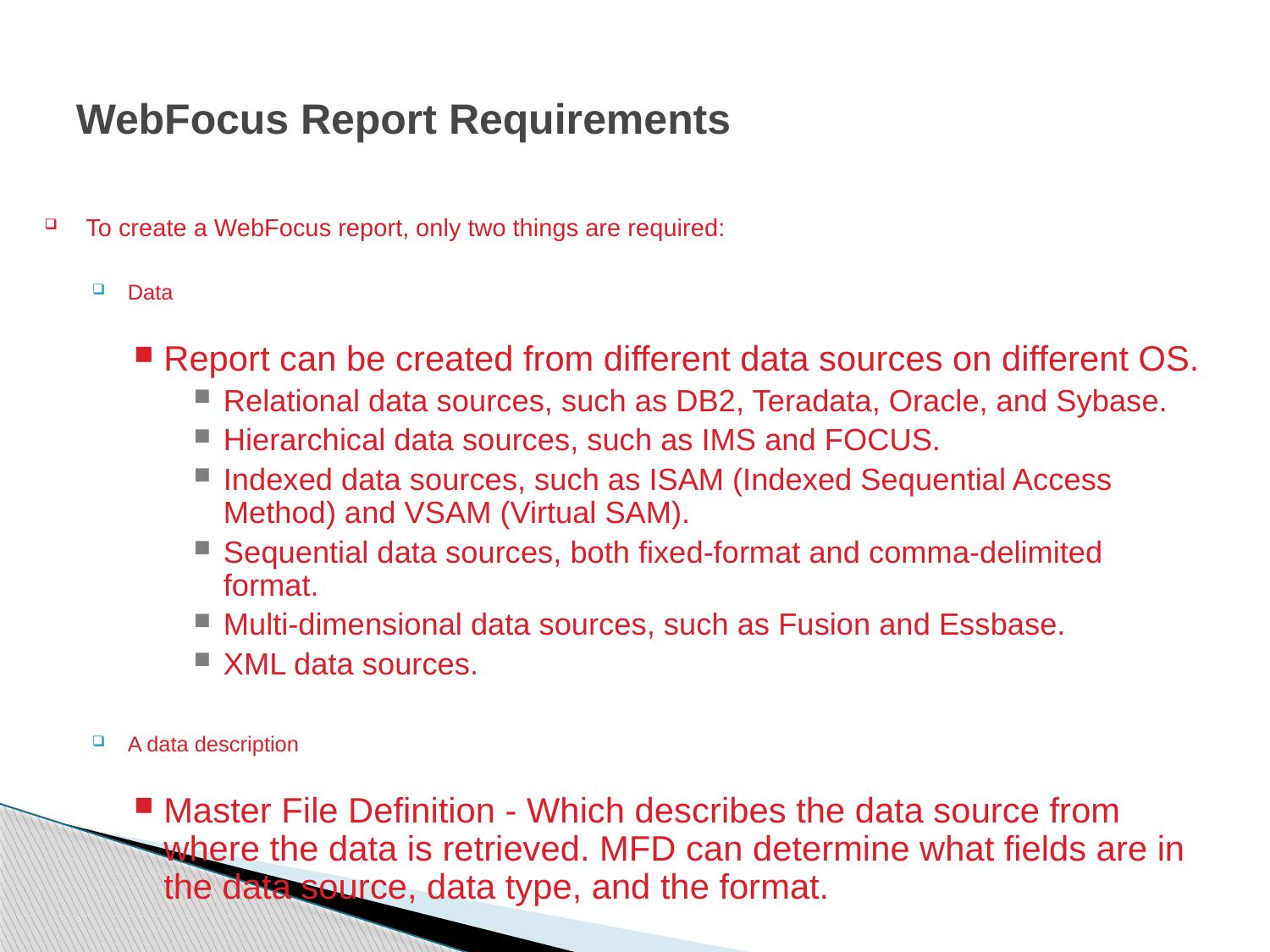

# WebFocus Report Requirements
To create a WebFocus report, only two things are required:

Data

Report can be created from different data sources on different OS.
Relational data sources, such as DB2, Teradata, Oracle, and Sybase.
Hierarchical data sources, such as IMS and FOCUS.
Indexed data sources, such as ISAM (Indexed Sequential Access Method) and VSAM (Virtual SAM).
Sequential data sources, both fixed-format and comma-delimited format.
Multi-dimensional data sources, such as Fusion and Essbase.
XML data sources.

A data description

Master File Definition - Which describes the data source from where the data is retrieved. MFD can determine what fields are in the data source, data type, and the format.

16